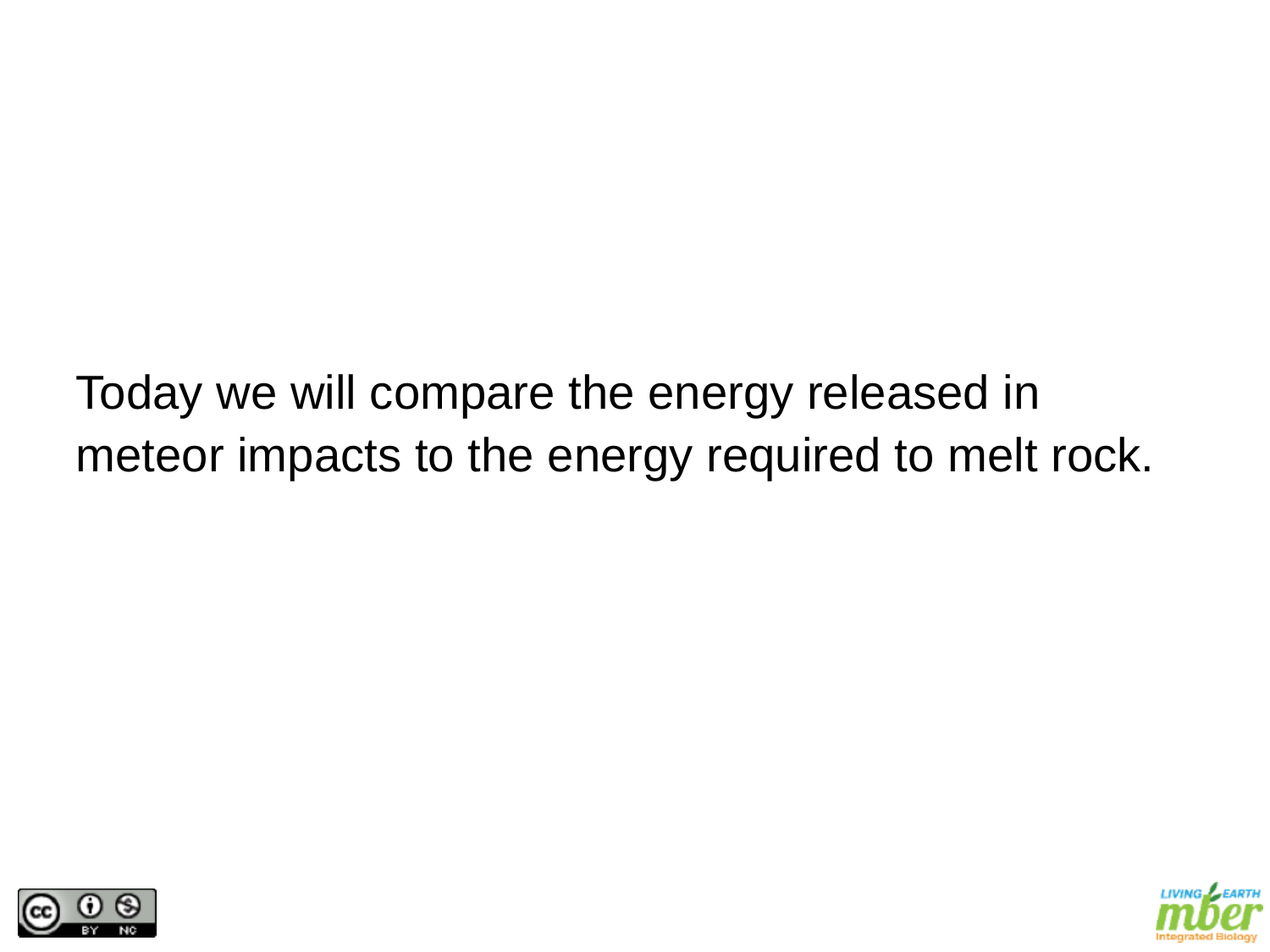

Today we will compare the energy released in meteor impacts to the energy required to melt rock.